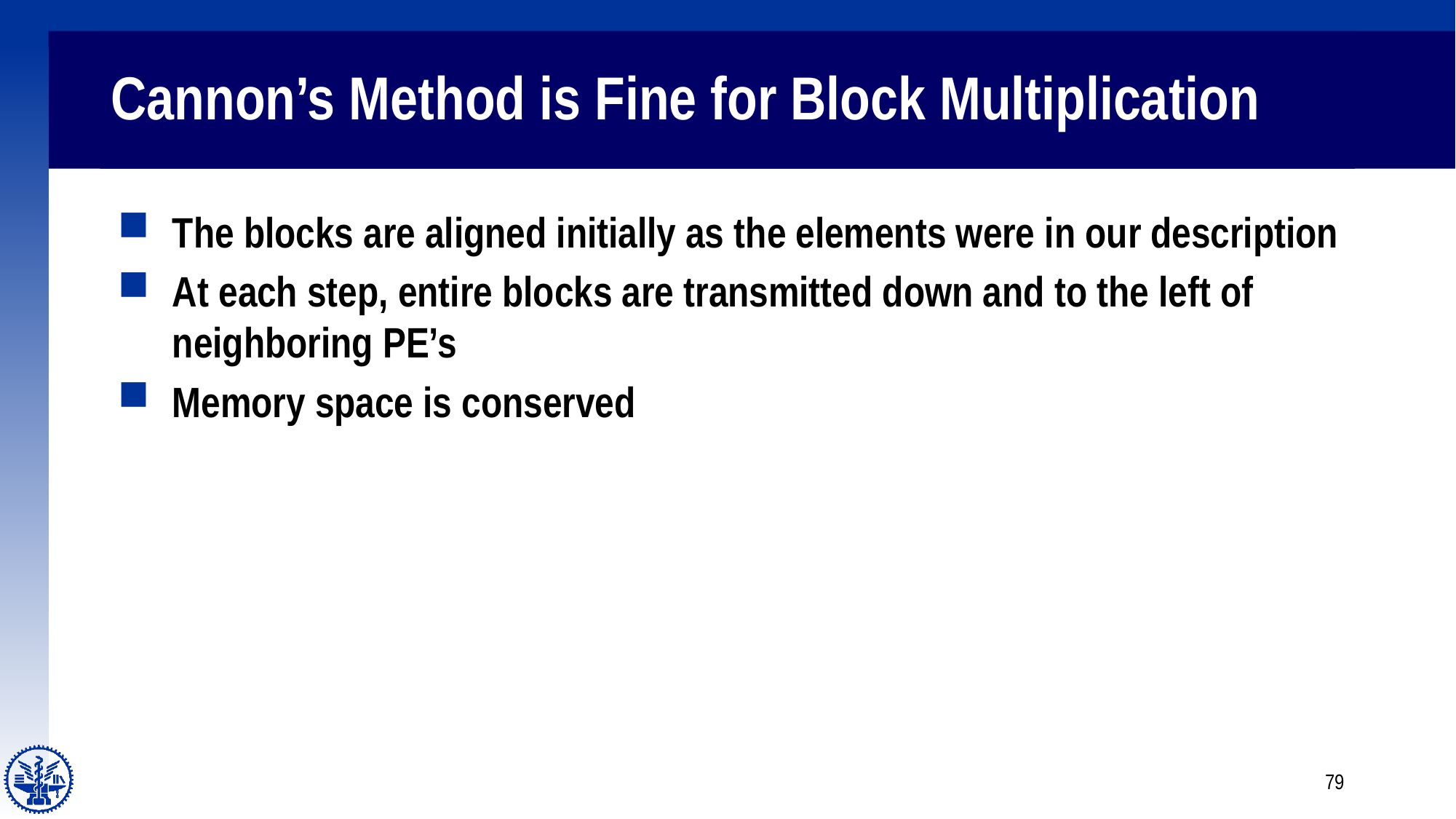

# Cannon’s Method is Fine for Block Multiplication
The blocks are aligned initially as the elements were in our description
At each step, entire blocks are transmitted down and to the left of neighboring PE’s
Memory space is conserved
79